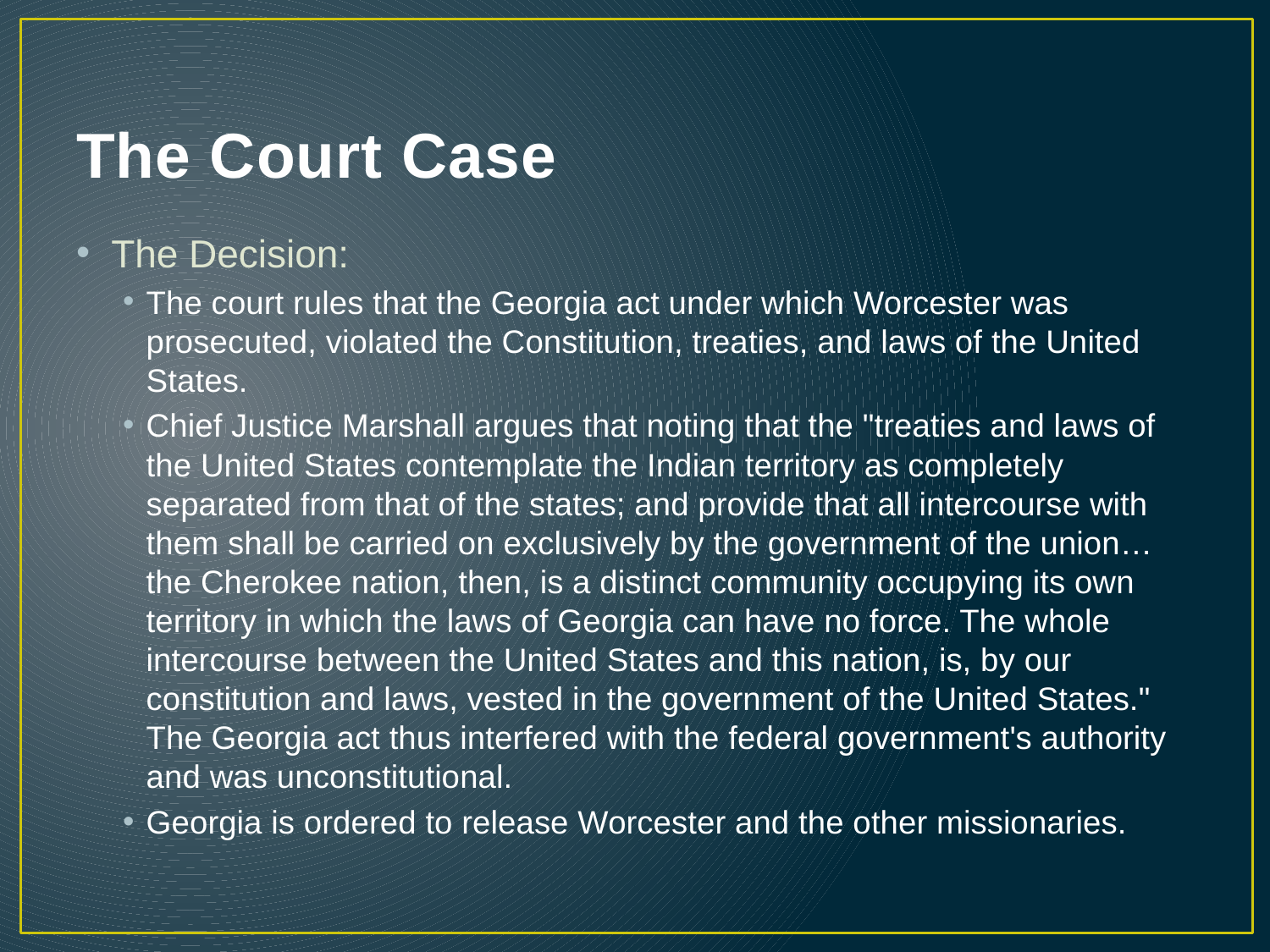

# The Court Case
The Decision:
The court rules that the Georgia act under which Worcester was prosecuted, violated the Constitution, treaties, and laws of the United States.
Chief Justice Marshall argues that noting that the "treaties and laws of the United States contemplate the Indian territory as completely separated from that of the states; and provide that all intercourse with them shall be carried on exclusively by the government of the union…the Cherokee nation, then, is a distinct community occupying its own territory in which the laws of Georgia can have no force. The whole intercourse between the United States and this nation, is, by our constitution and laws, vested in the government of the United States." The Georgia act thus interfered with the federal government's authority and was unconstitutional.
Georgia is ordered to release Worcester and the other missionaries.